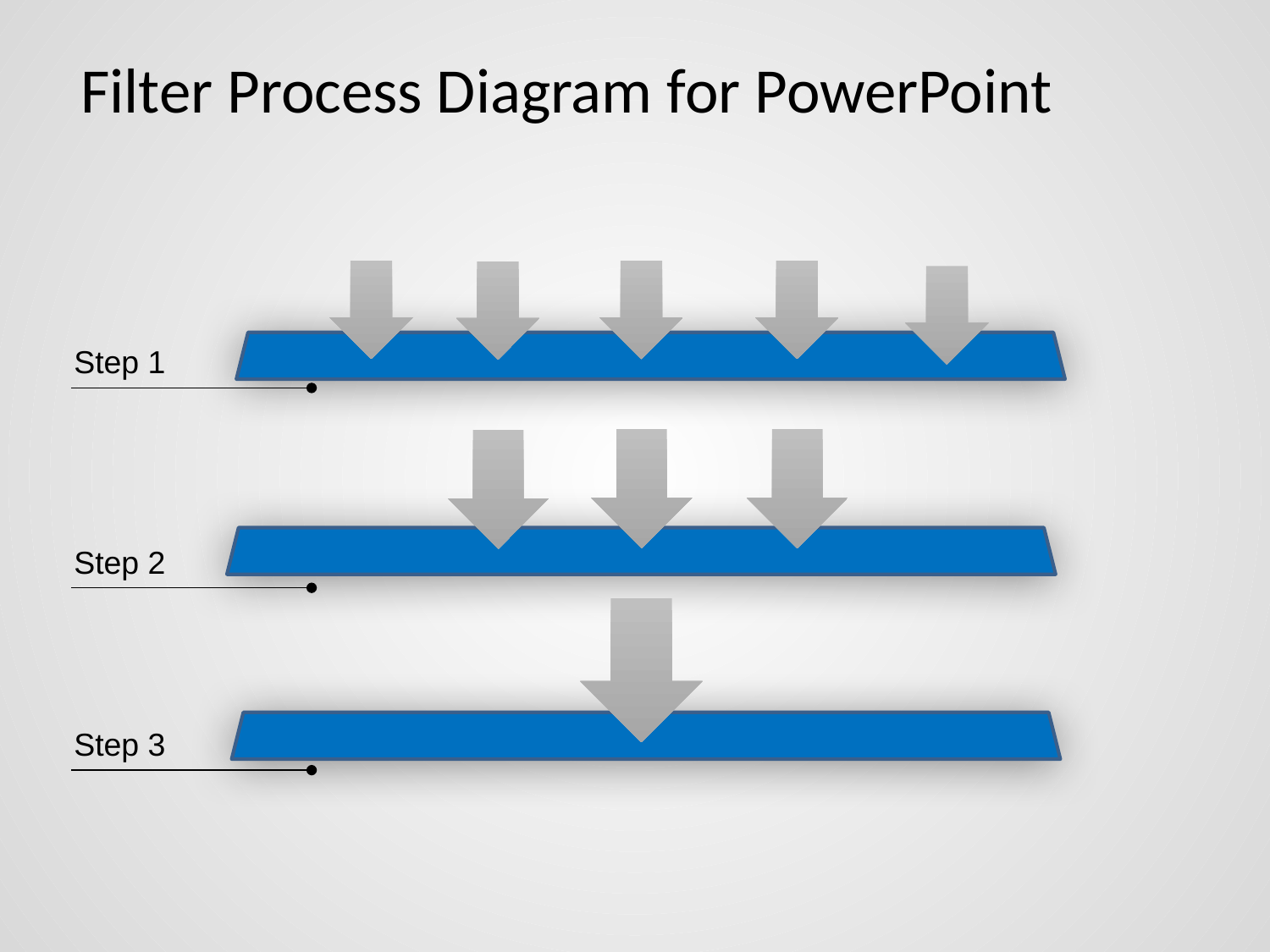

# Filter Process Diagram for PowerPoint

Step 1

Step 2

Step 3